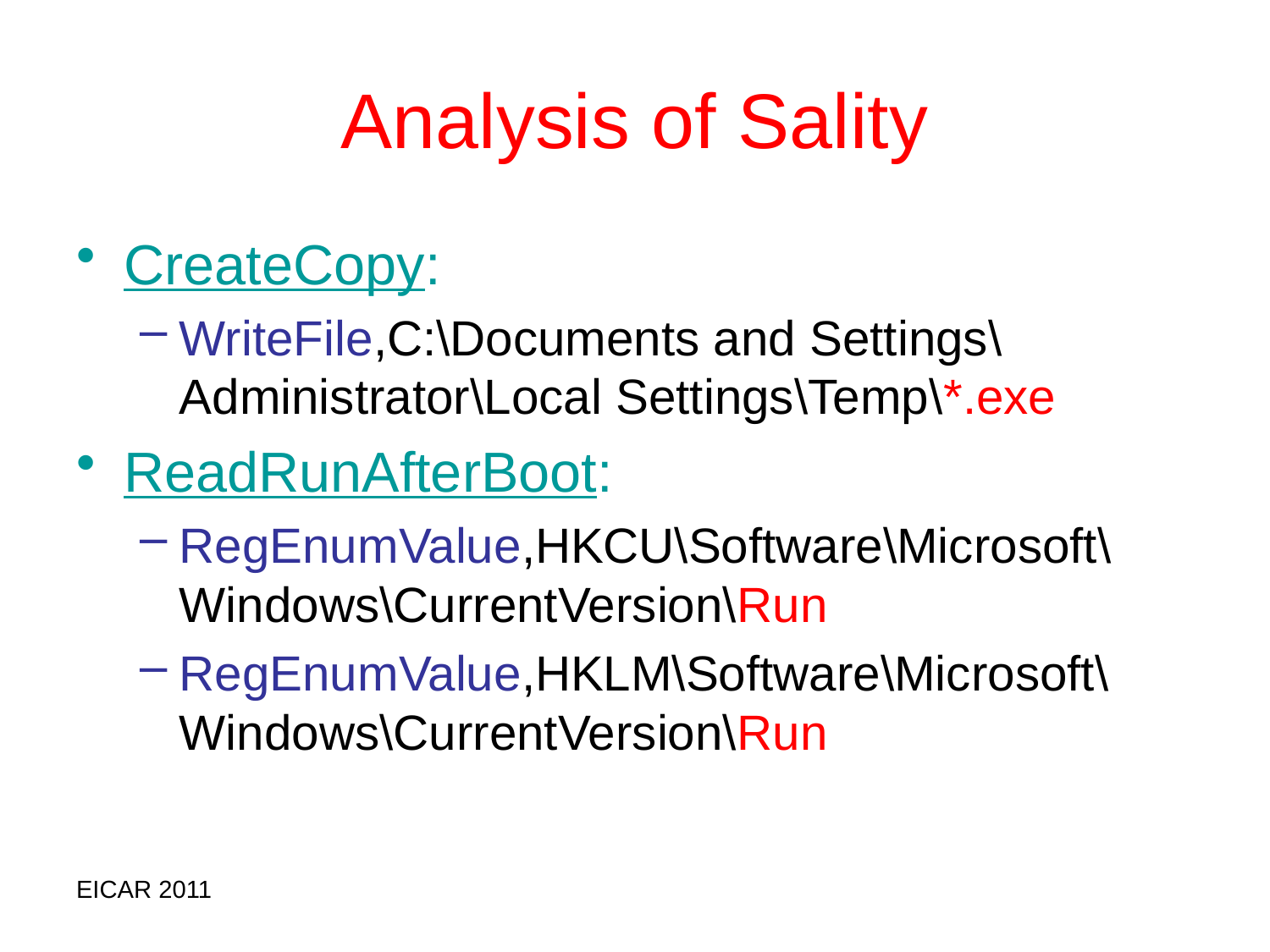

# Analysis of Sality
CreateCopy:
WriteFile,C:\Documents and Settings\ Administrator\Local Settings\Temp\*.exe
ReadRunAfterBoot:
RegEnumValue,HKCU\Software\Microsoft\Windows\CurrentVersion\Run
RegEnumValue,HKLM\Software\Microsoft\Windows\CurrentVersion\Run
EICAR 2011